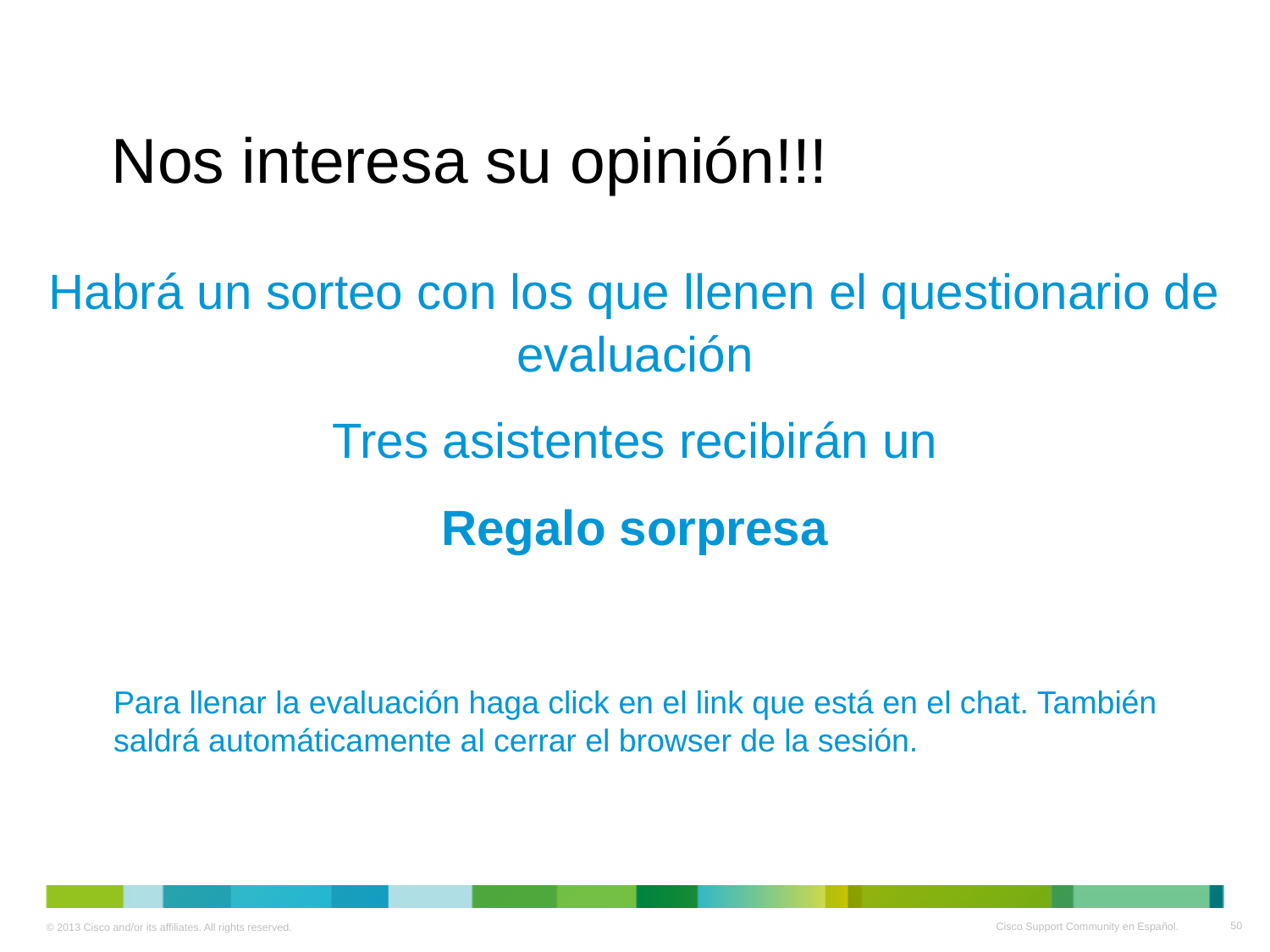

# Nos interesa su opinión!!!
Habrá un sorteo con los que llenen el questionario de evaluación
Tres asistentes recibirán un
Regalo sorpresa
Para llenar la evaluación haga click en el link que está en el chat. También saldrá automáticamente al cerrar el browser de la sesión.